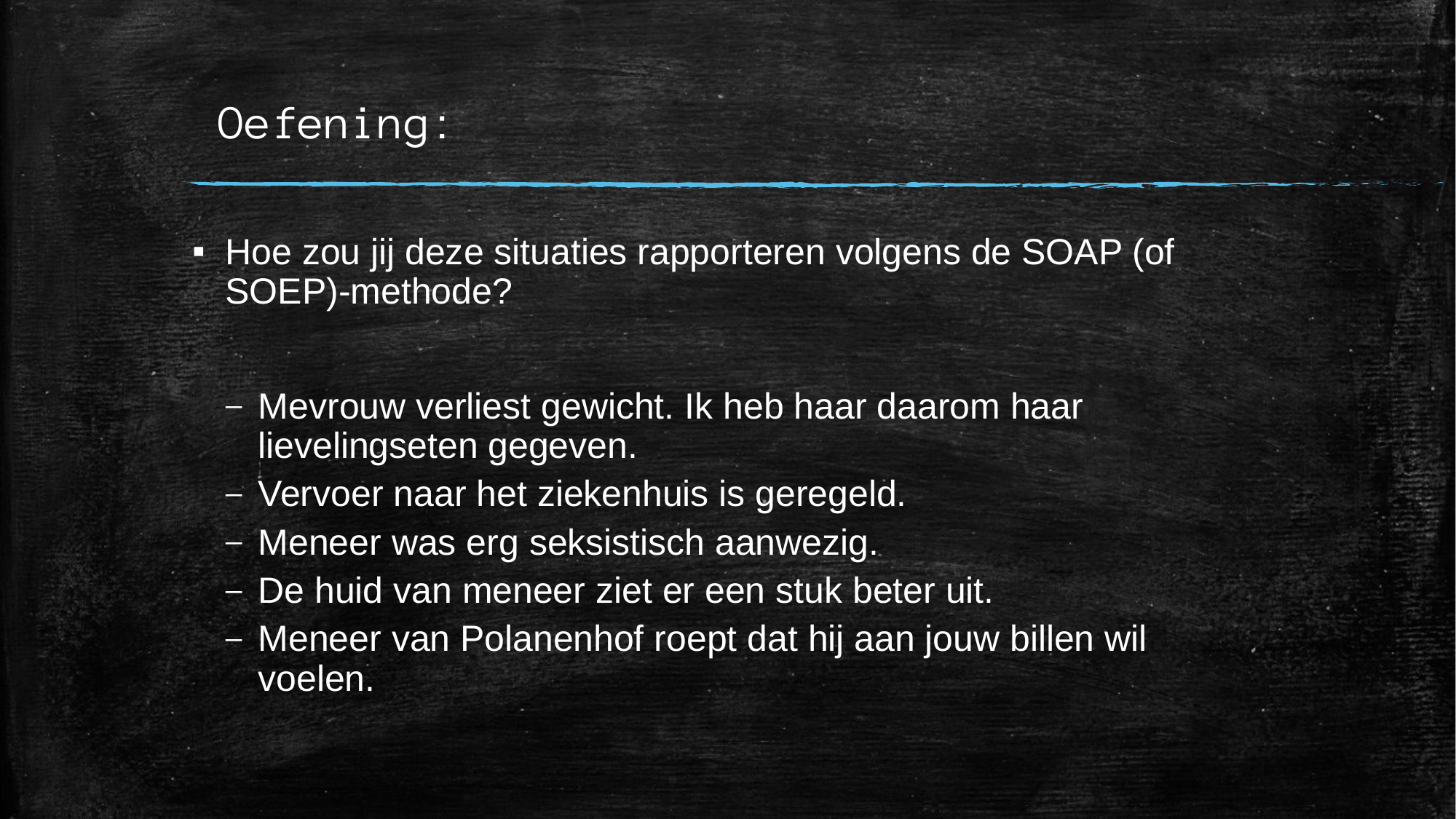

# Oefening:
Hoe zou jij deze situaties rapporteren volgens de SOAP (of SOEP)-methode?

Mevrouw verliest gewicht. Ik heb haar daarom haar lievelingseten gegeven.
Vervoer naar het ziekenhuis is geregeld.
Meneer was erg seksistisch aanwezig.
De huid van meneer ziet er een stuk beter uit.
Meneer van Polanenhof roept dat hij aan jouw billen wil voelen.